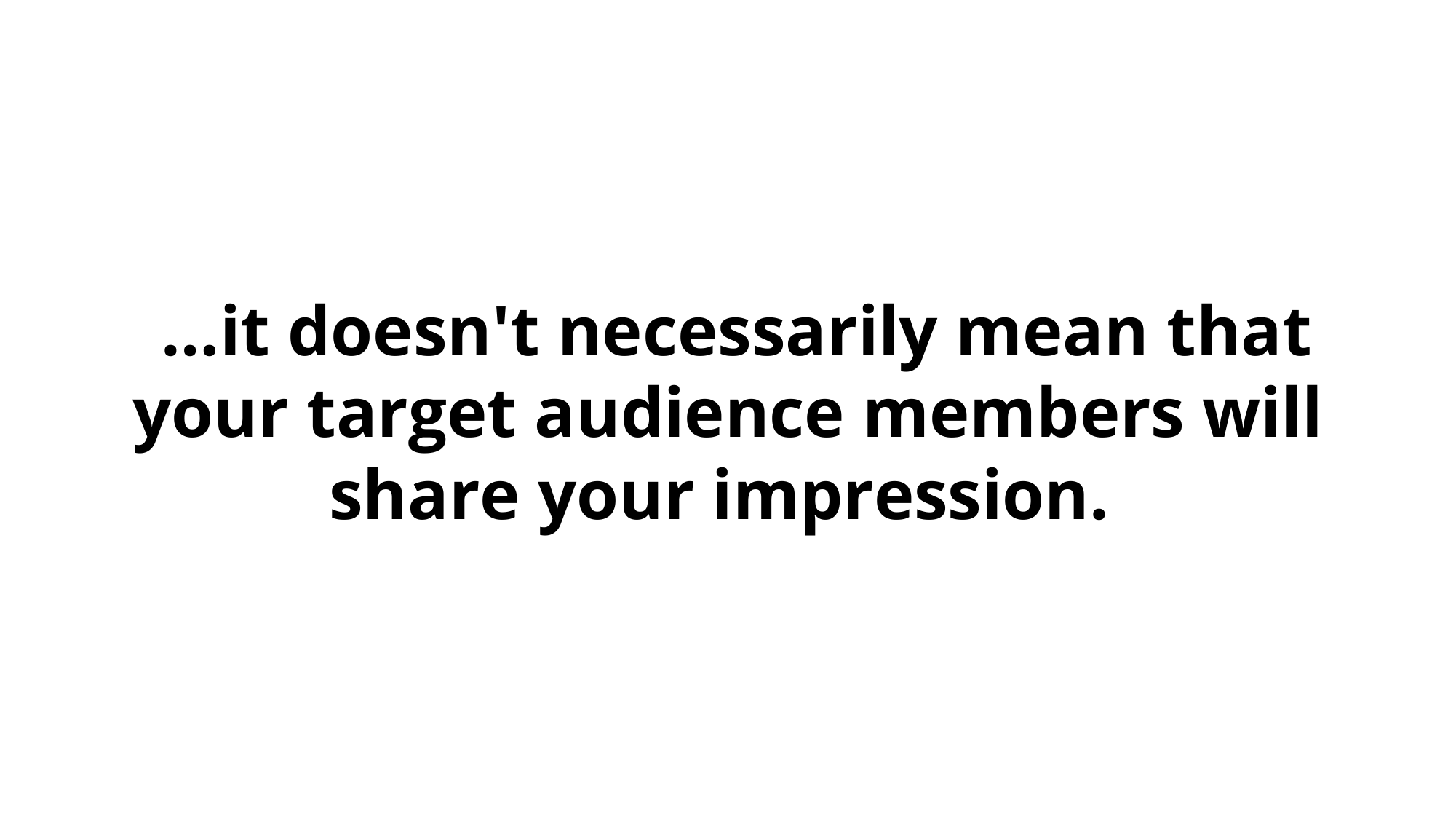

…it doesn't necessarily mean that your target audience members will share your impression.